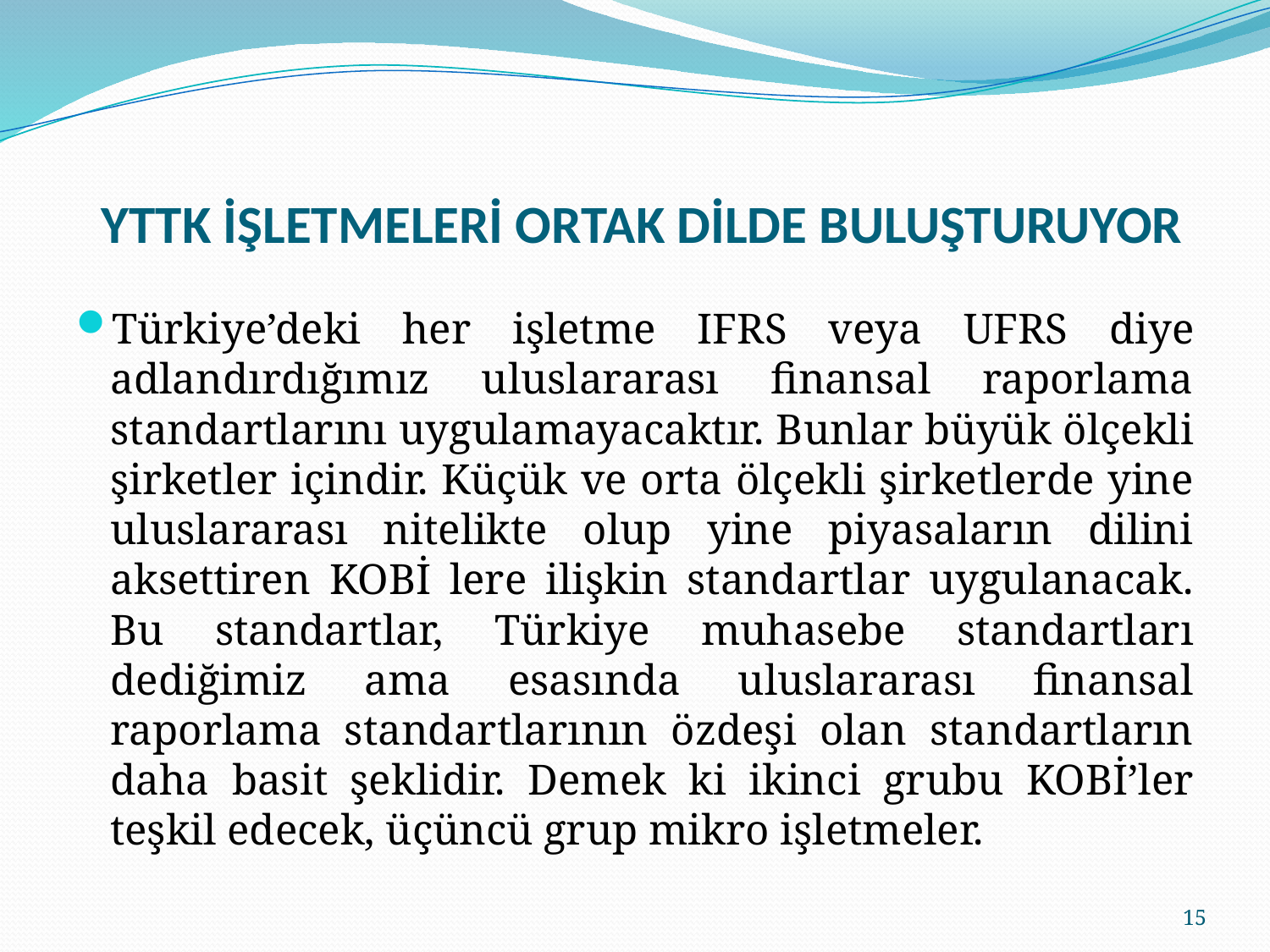

# YTTK İŞLETMELERİ ORTAK DİLDE BULUŞTURUYOR
Türkiye’deki her işletme IFRS veya UFRS diye adlandırdığımız uluslararası finansal raporlama standartlarını uygulamayacaktır. Bunlar büyük ölçekli şirketler içindir. Küçük ve orta ölçekli şirketlerde yine uluslararası nitelikte olup yine piyasaların dilini aksettiren KOBİ lere ilişkin standartlar uygulanacak. Bu standartlar, Türkiye muhasebe standartları dediğimiz ama esasında uluslararası finansal raporlama standartlarının özdeşi olan standartların daha basit şeklidir. Demek ki ikinci grubu KOBİ’ler teşkil edecek, üçüncü grup mikro işletmeler.
15